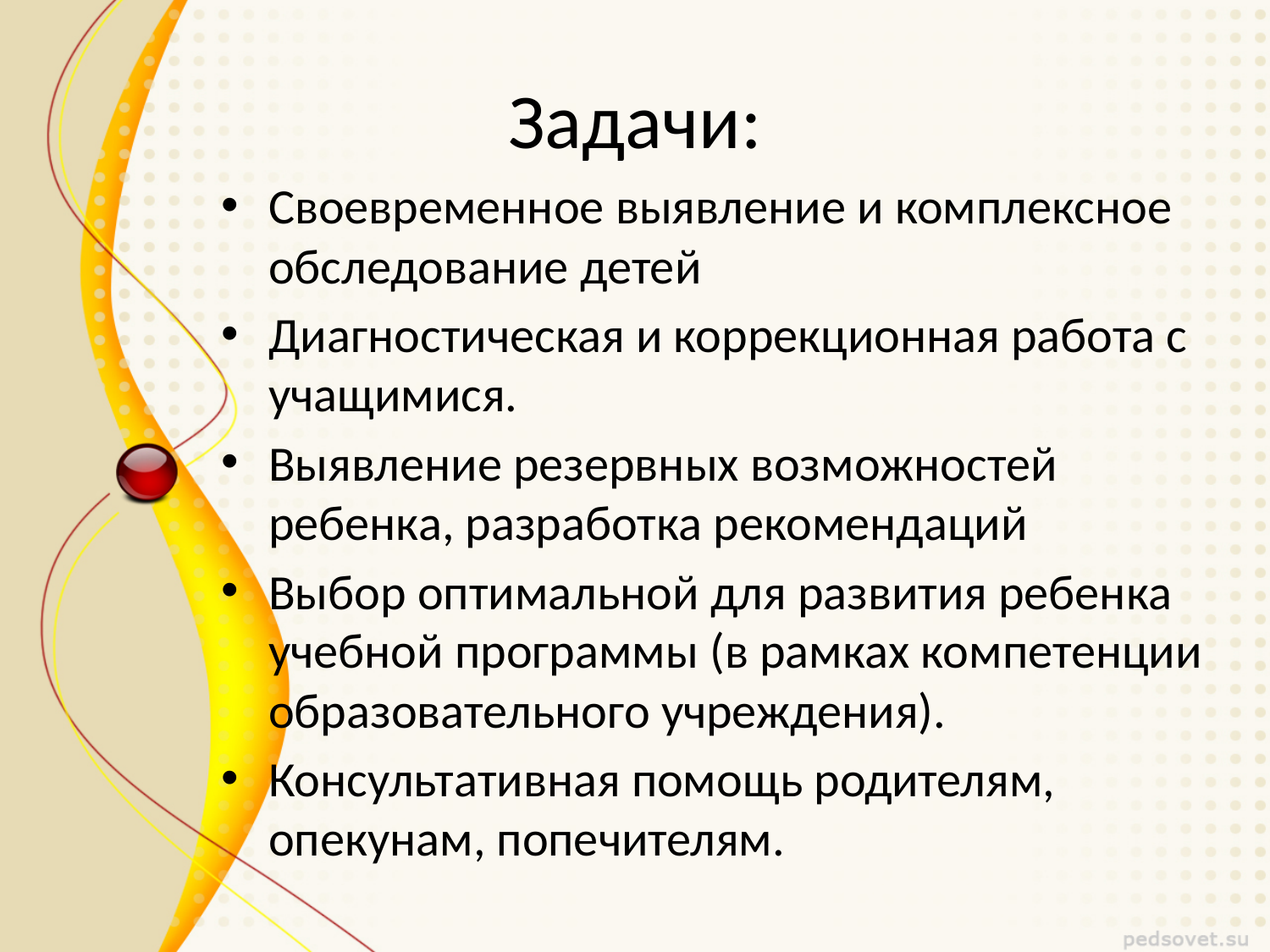

# Задачи:
Своевременное выявление и комплексное обследование детей
Диагностическая и коррекционная работа с учащимися.
Выявление резервных возможностей ребенка, разработка рекомендаций
Выбор оптимальной для развития ребенка учебной программы (в рамках компетенции образовательного учреждения).
Консультативная помощь родителям, опекунам, попечителям.